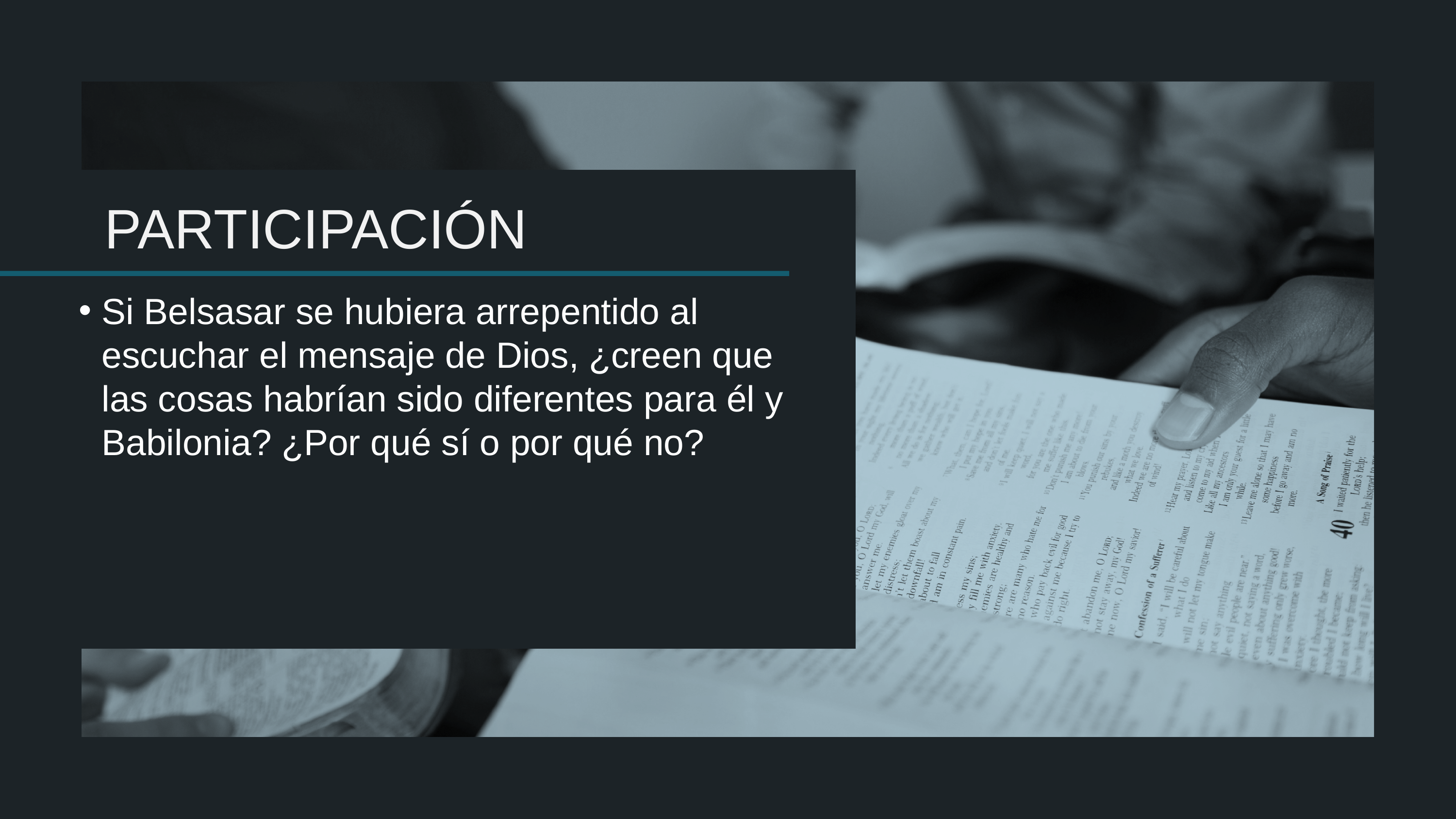

Si Belsasar se hubiera arrepentido al escuchar el mensaje de Dios, ¿creen que las cosas habrían sido diferentes para él y Babilonia? ¿Por qué sí o por qué no?